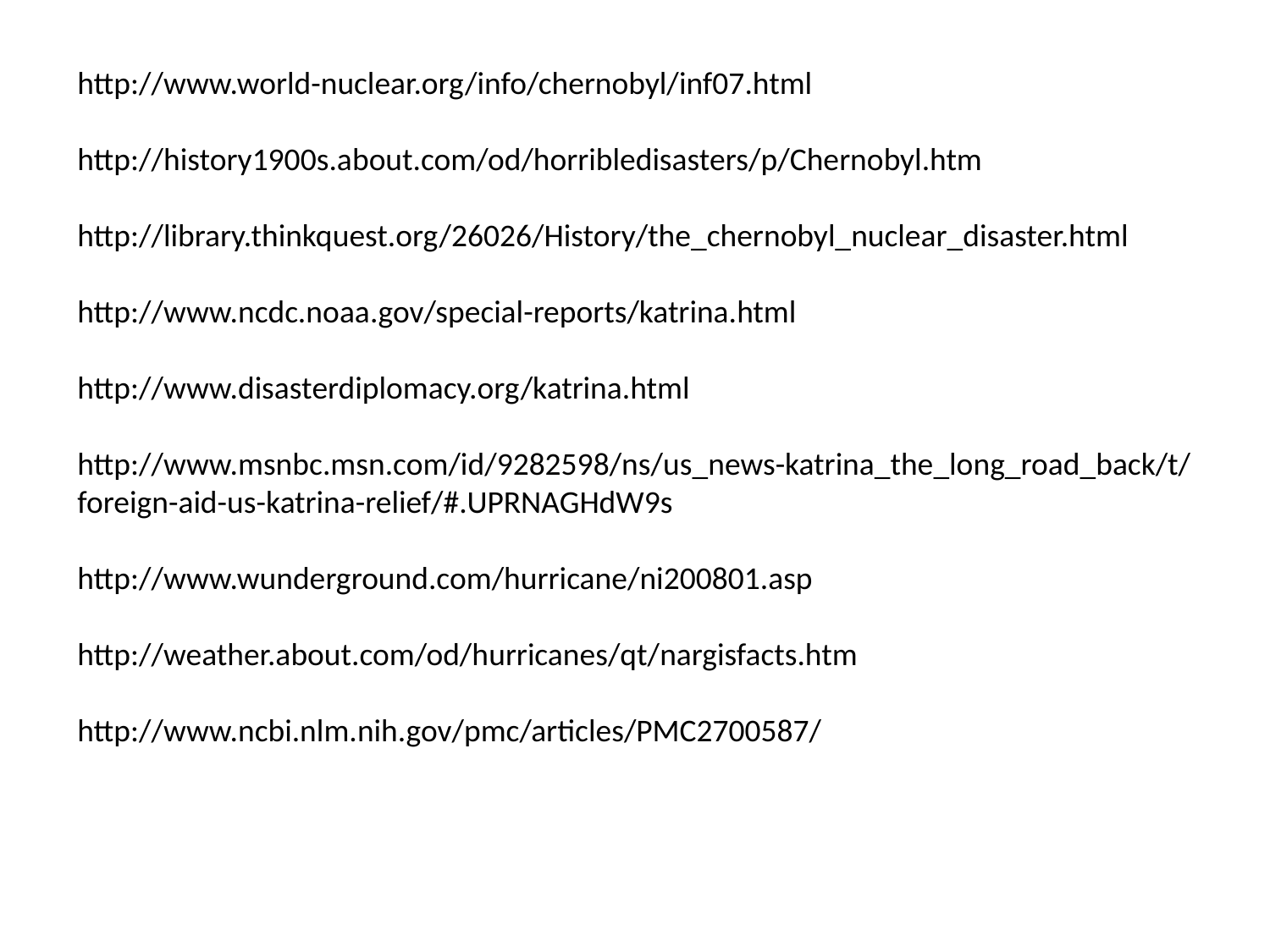

http://www.world-nuclear.org/info/chernobyl/inf07.html

http://history1900s.about.com/od/horribledisasters/p/Chernobyl.htm

http://library.thinkquest.org/26026/History/the_chernobyl_nuclear_disaster.html

http://www.ncdc.noaa.gov/special-reports/katrina.html

http://www.disasterdiplomacy.org/katrina.html

http://www.msnbc.msn.com/id/9282598/ns/us_news-katrina_the_long_road_back/t/foreign-aid-us-katrina-relief/#.UPRNAGHdW9s

http://www.wunderground.com/hurricane/ni200801.asp

http://weather.about.com/od/hurricanes/qt/nargisfacts.htm

http://www.ncbi.nlm.nih.gov/pmc/articles/PMC2700587/